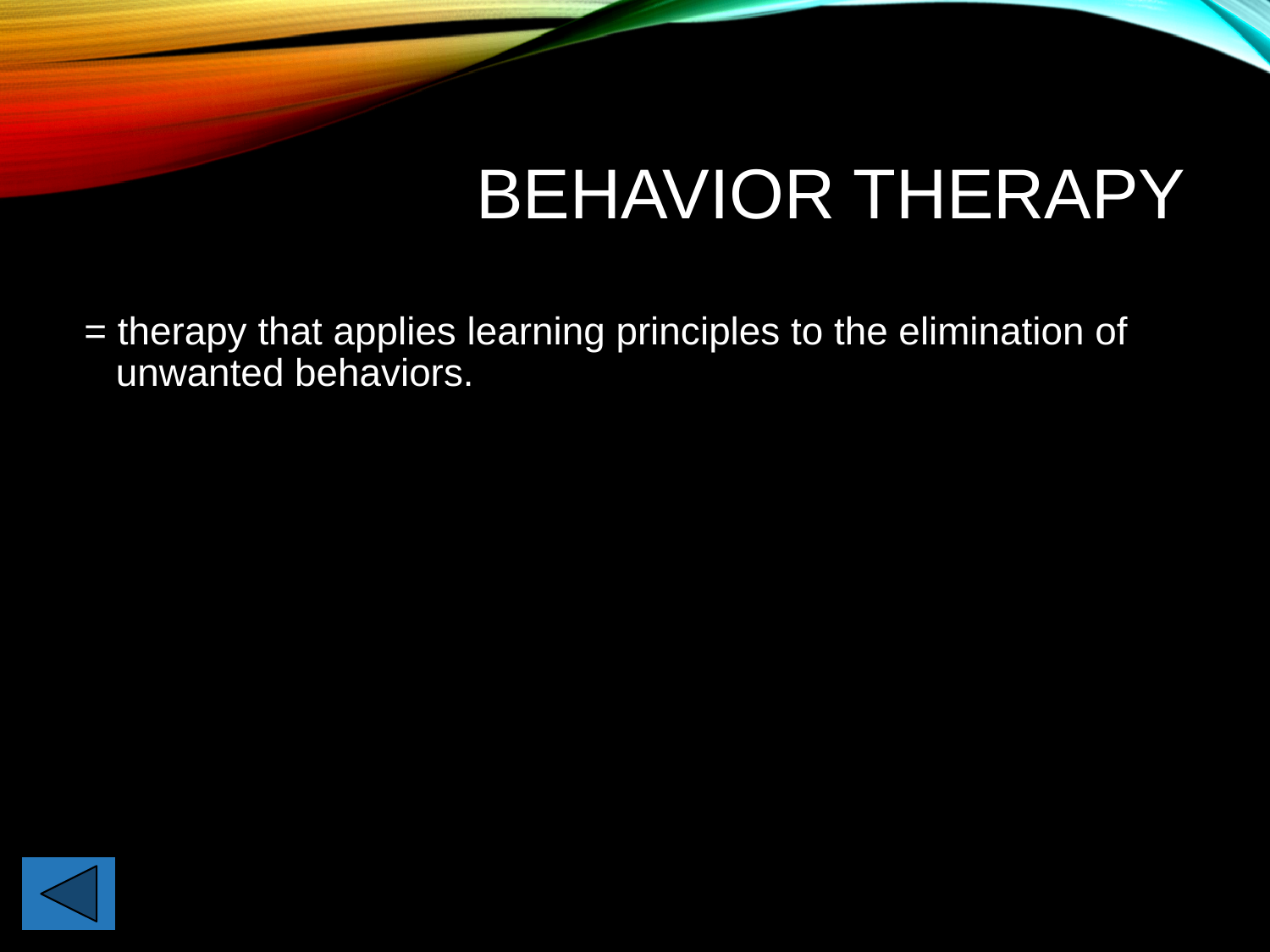

# Behavior Therapy
= therapy that applies learning principles to the elimination of unwanted behaviors.